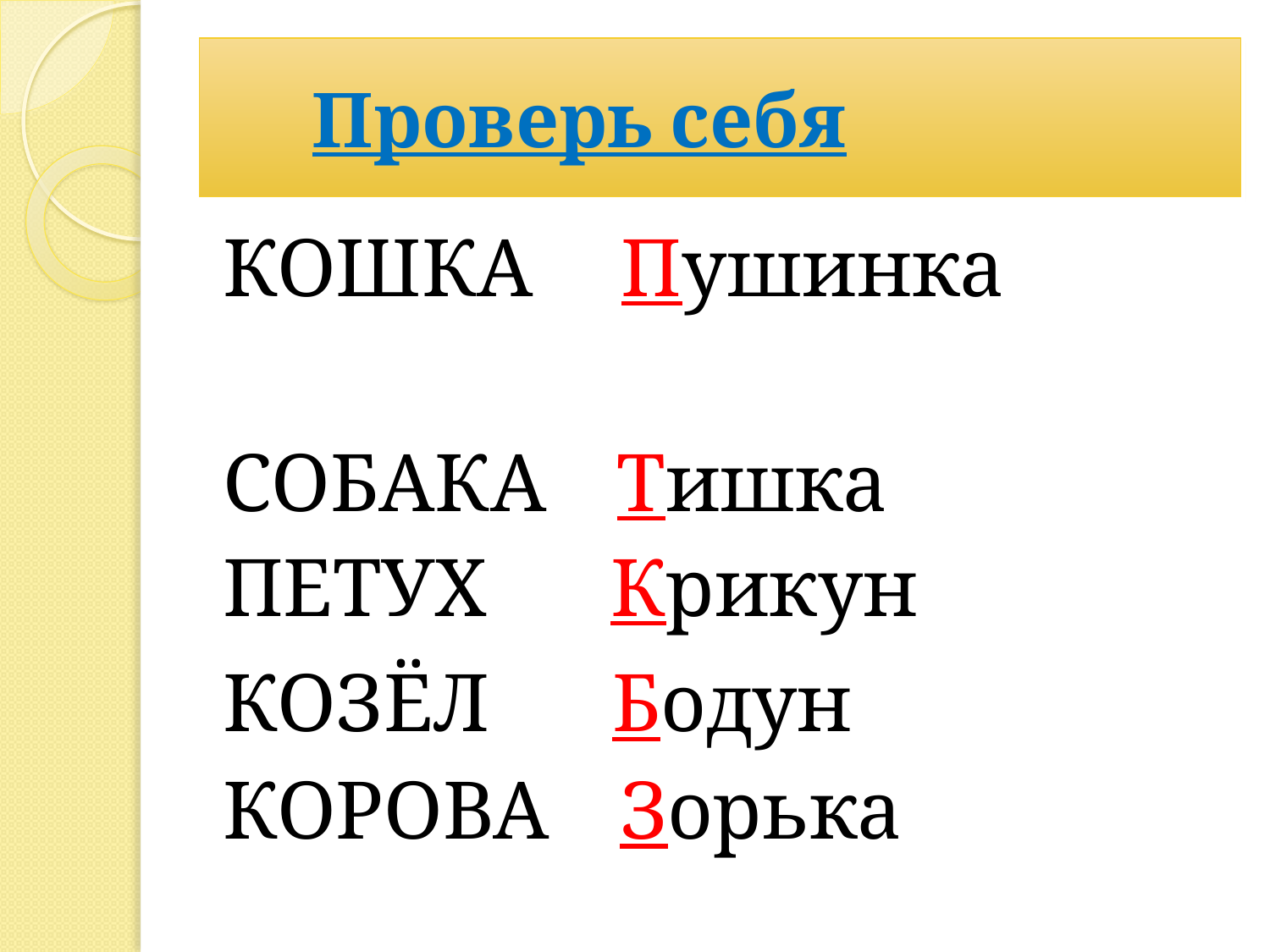

# Проверь себя
КОШКА     Пушинка
СОБАКА    Тишка
ПЕТУХ       Крикун
КОЗЁЛ       Бодун
КОРОВА    Зорька